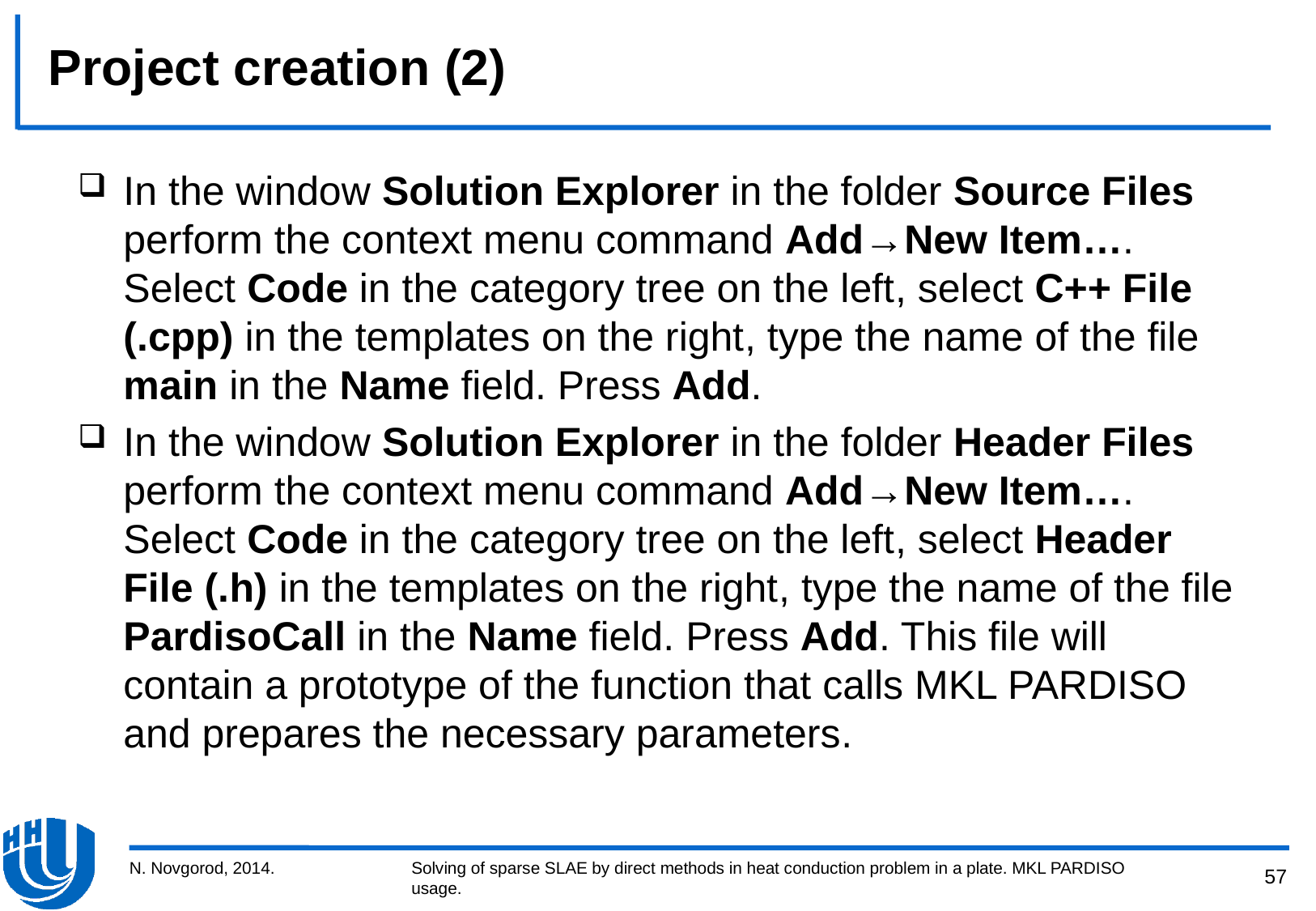

# Project creation (2)
In the window Solution Explorer in the folder Source Files perform the context menu command Add→New Item…. Select Code in the category tree on the left, select C++ File (.cpp) in the templates on the right, type the name of the file main in the Name field. Press Add.
In the window Solution Explorer in the folder Header Files perform the context menu command Add→New Item…. Select Code in the category tree on the left, select Header File (.h) in the templates on the right, type the name of the file PardisoCall in the Name field. Press Add. This file will contain a prototype of the function that calls MKL PARDISO and prepares the necessary parameters.
N. Novgorod, 2014.
Solving of sparse SLAE by direct methods in heat conduction problem in a plate. MKL PARDISO usage.